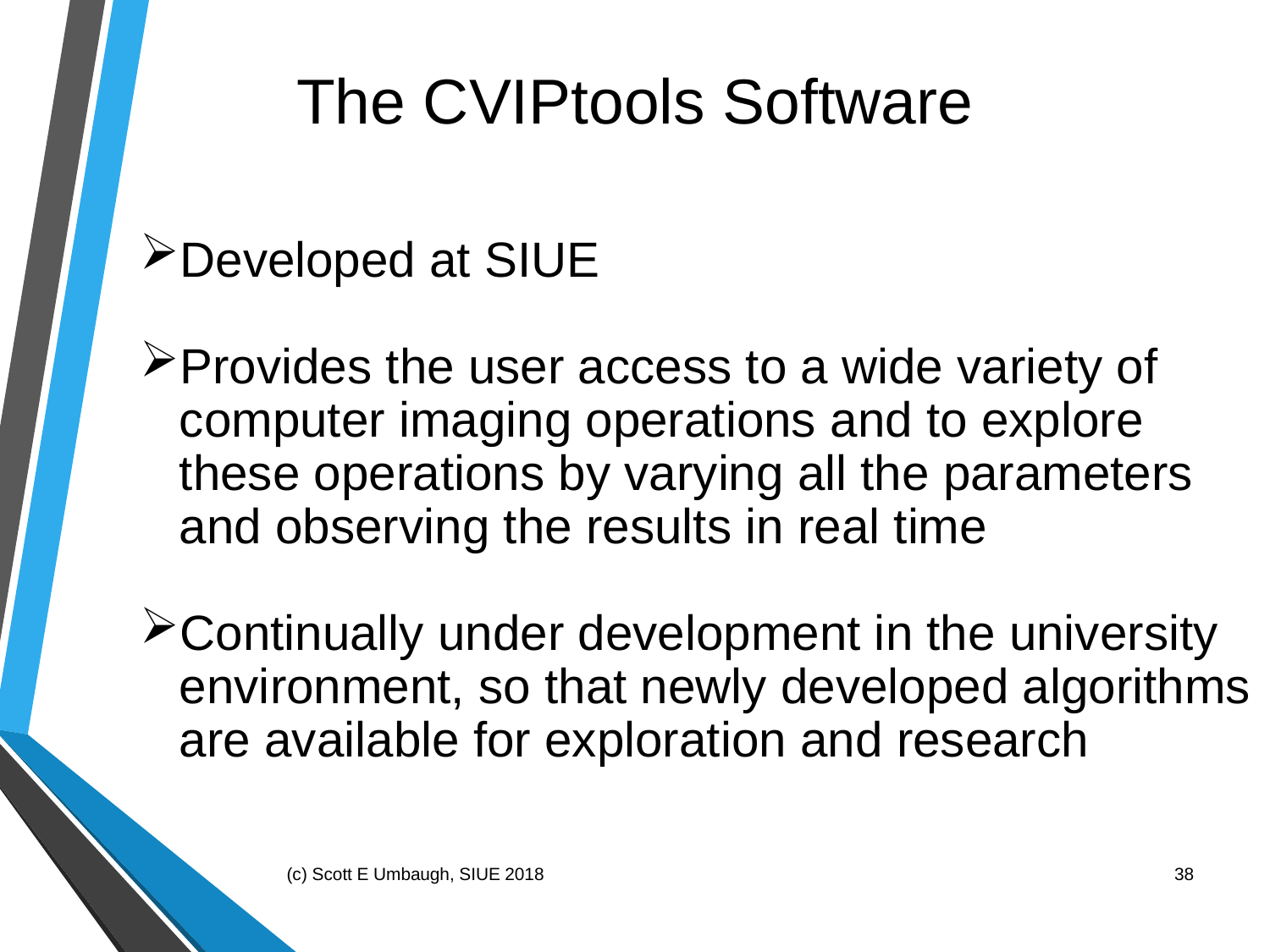

# The CVIPtools Software

Developed at SIUE

Provides the user access to a wide variety of computer imaging operations and to explore these operations by varying all the parameters and observing the results in real time

Continually under development in the university environment, so that newly developed algorithms are available for exploration and research
(c) Scott E Umbaugh, SIUE 2018
38